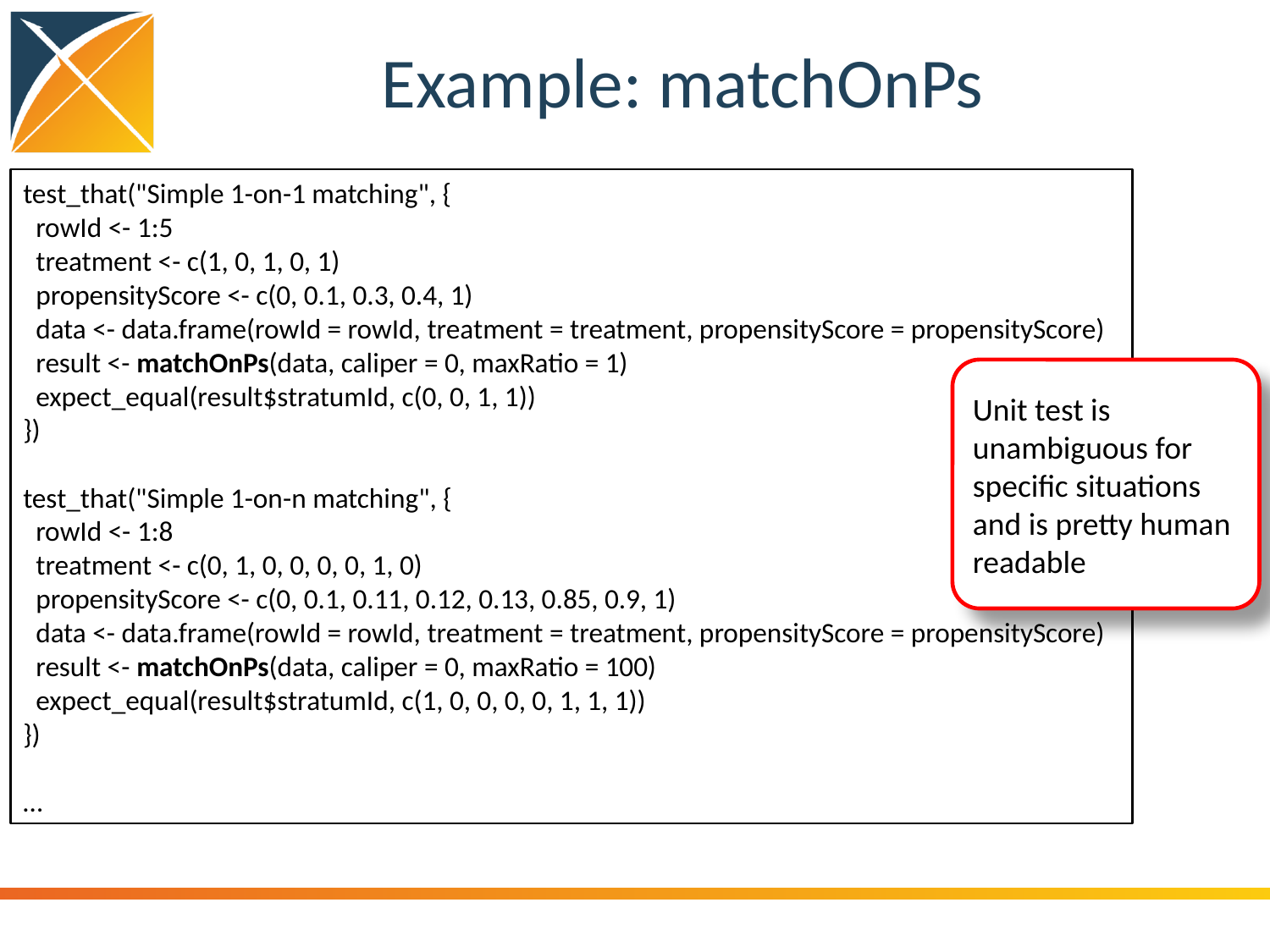

# Example: matchOnPs
test_that("Simple 1-on-1 matching", {
  rowId <- 1:5
  treatment <- c(1, 0, 1, 0, 1)
  propensityScore <- c(0, 0.1, 0.3, 0.4, 1)
  data <- data.frame(rowId = rowId, treatment = treatment, propensityScore = propensityScore)
  result <- matchOnPs(data, caliper = 0, maxRatio = 1)
  expect_equal(result$stratumId, c(0, 0, 1, 1))
})

test_that("Simple 1-on-n matching", {
  rowId <- 1:8
  treatment <- c(0, 1, 0, 0, 0, 0, 1, 0)
  propensityScore <- c(0, 0.1, 0.11, 0.12, 0.13, 0.85, 0.9, 1)
  data <- data.frame(rowId = rowId, treatment = treatment, propensityScore = propensityScore)
  result <- matchOnPs(data, caliper = 0, maxRatio = 100)
  expect_equal(result$stratumId, c(1, 0, 0, 0, 0, 1, 1, 1))
})

…
Unit test is unambiguous for specific situations and is pretty human readable